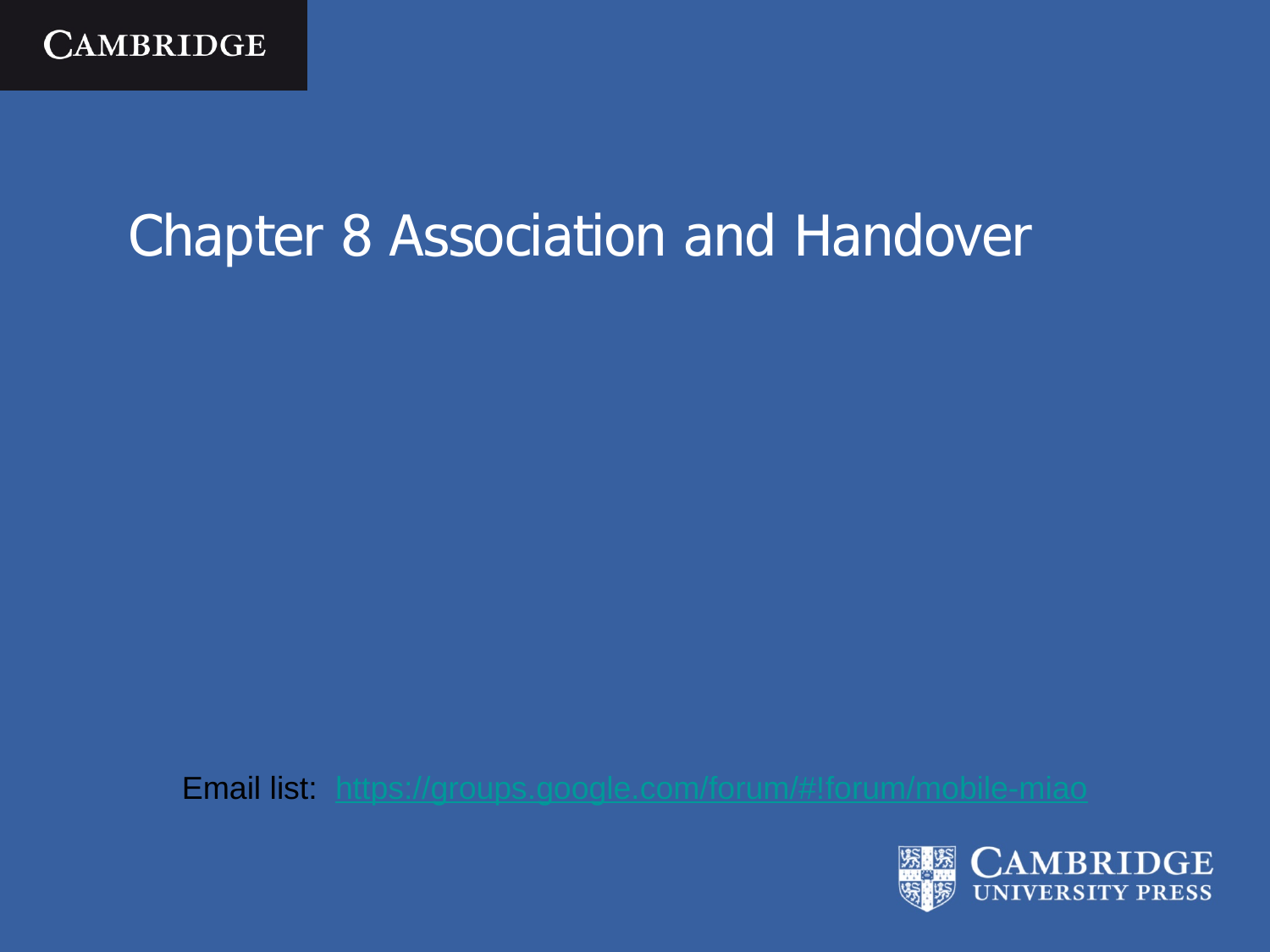

# Chapter 8 Association and Handover

Email list:  https://groups.google.com/forum/#!forum/mobile-miao